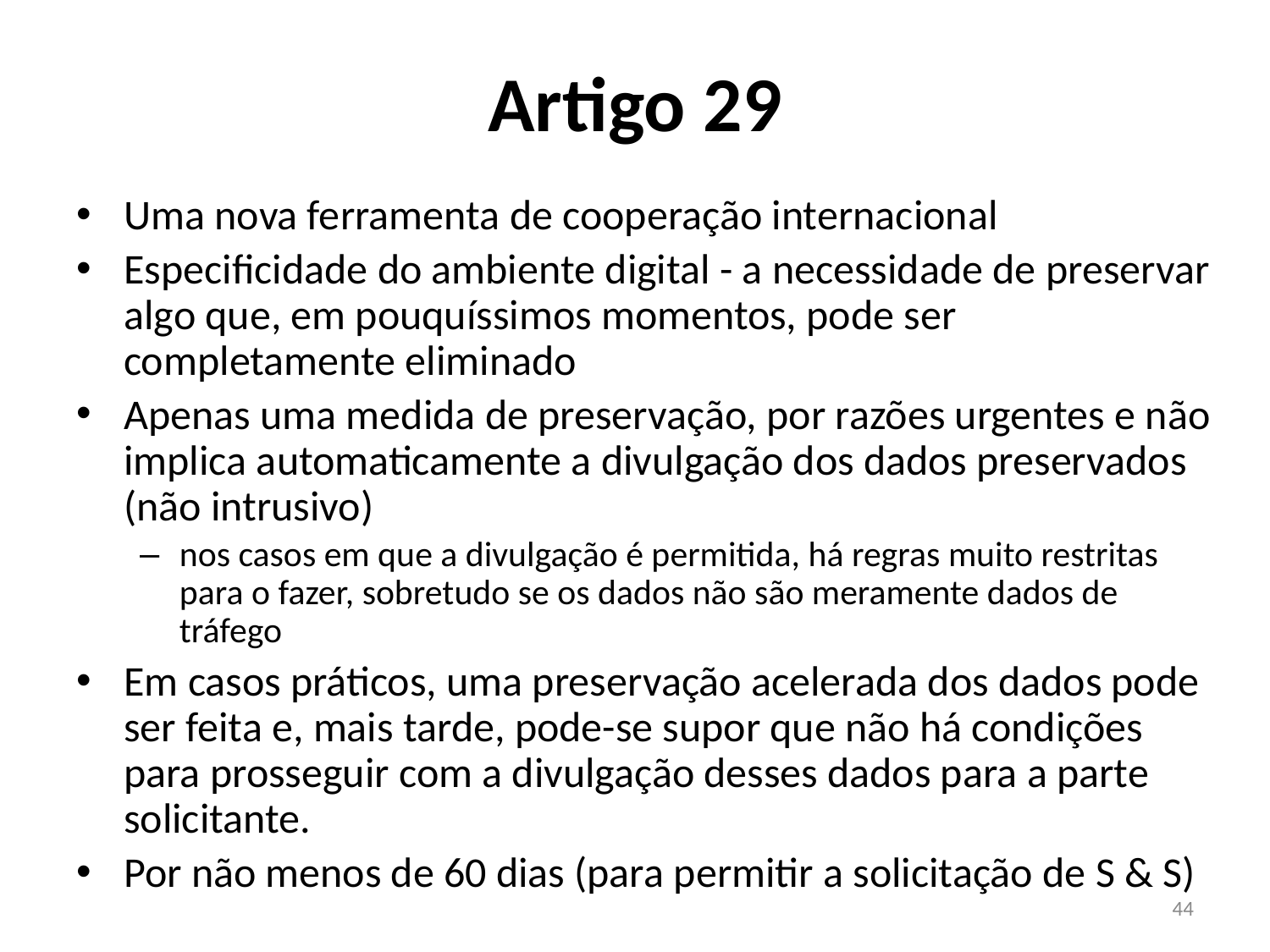

Artigo 29
Uma nova ferramenta de cooperação internacional
Especificidade do ambiente digital - a necessidade de preservar algo que, em pouquíssimos momentos, pode ser completamente eliminado
Apenas uma medida de preservação, por razões urgentes e não implica automaticamente a divulgação dos dados preservados (não intrusivo)
nos casos em que a divulgação é permitida, há regras muito restritas para o fazer, sobretudo se os dados não são meramente dados de tráfego
Em casos práticos, uma preservação acelerada dos dados pode ser feita e, mais tarde, pode-se supor que não há condições para prosseguir com a divulgação desses dados para a parte solicitante.
Por não menos de 60 dias (para permitir a solicitação de S & S)
44